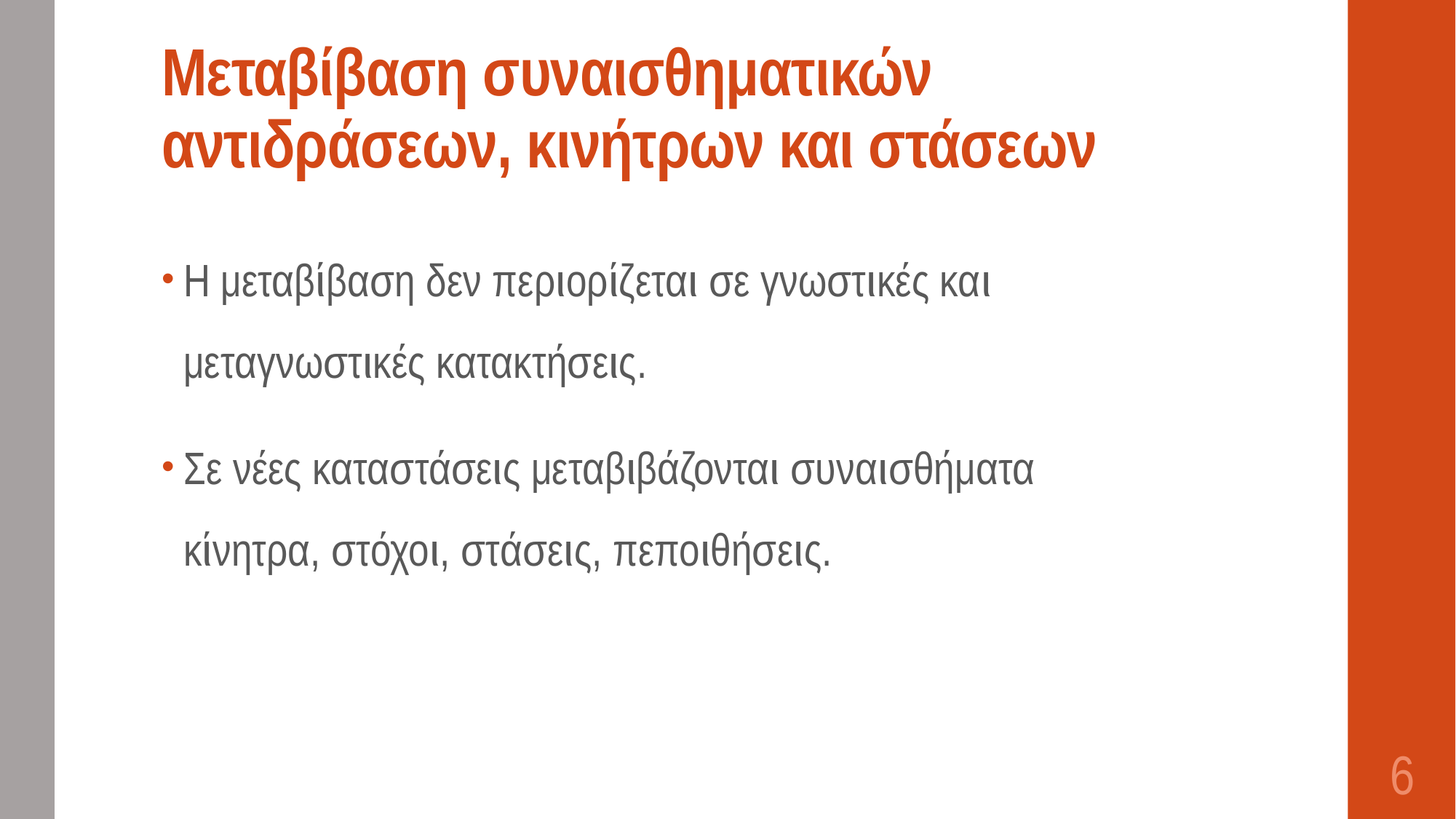

# Μεταβίβαση συναισθηματικών αντιδράσεων, κινήτρων και στάσεων
Η μεταβίβαση δεν περιορίζεται σε γνωστικές και μεταγνωστικές κατακτήσεις.
Σε νέες καταστάσεις μεταβιβάζονται συναισθήματα κίνητρα, στόχοι, στάσεις, πεποιθήσεις.
6